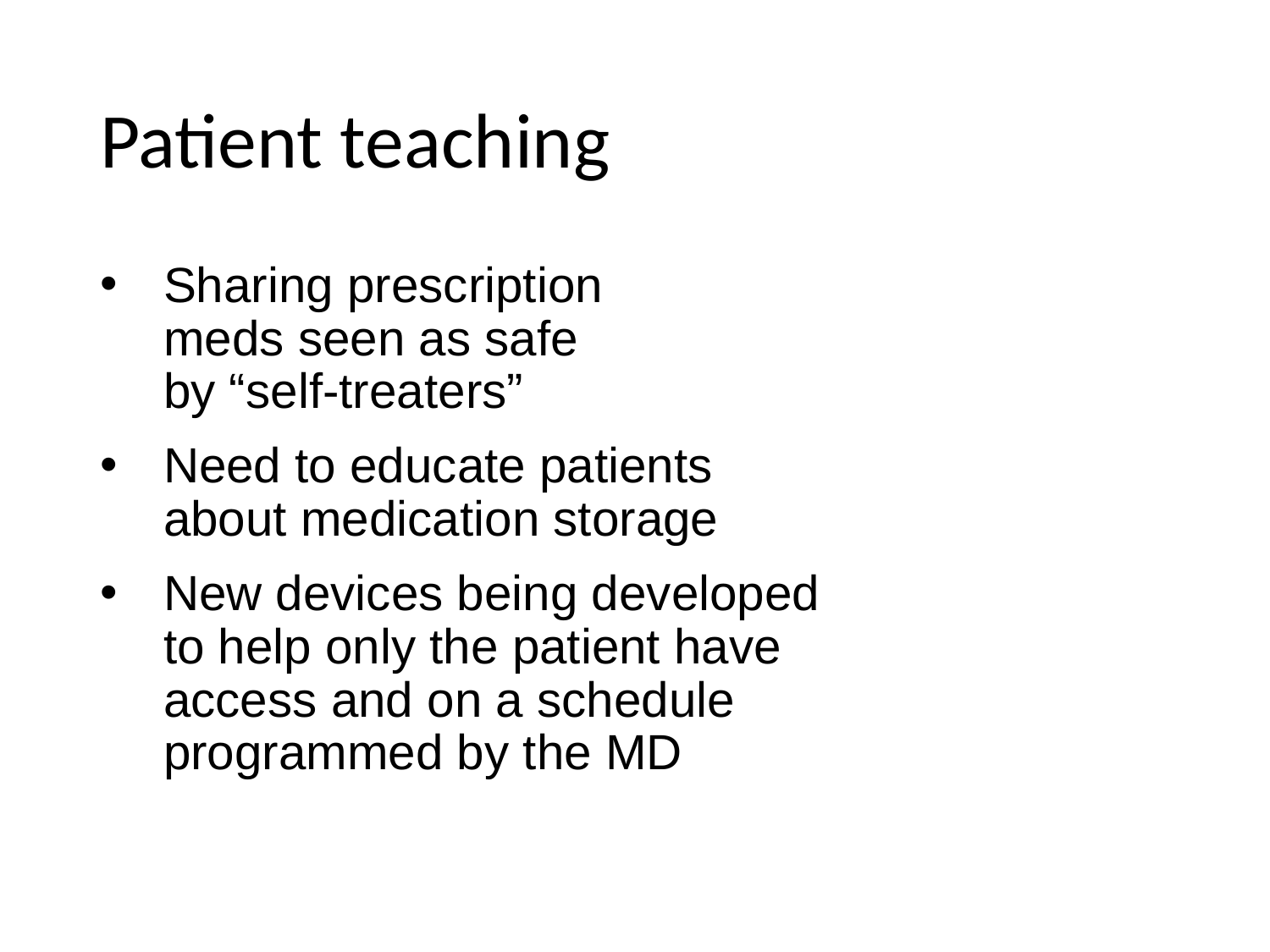

# Patient teaching
Sharing prescription
meds seen as safe
by “self-treaters”
Need to educate patients
about medication storage
New devices being developed
to help only the patient have
access and on a schedule
programmed by the MD